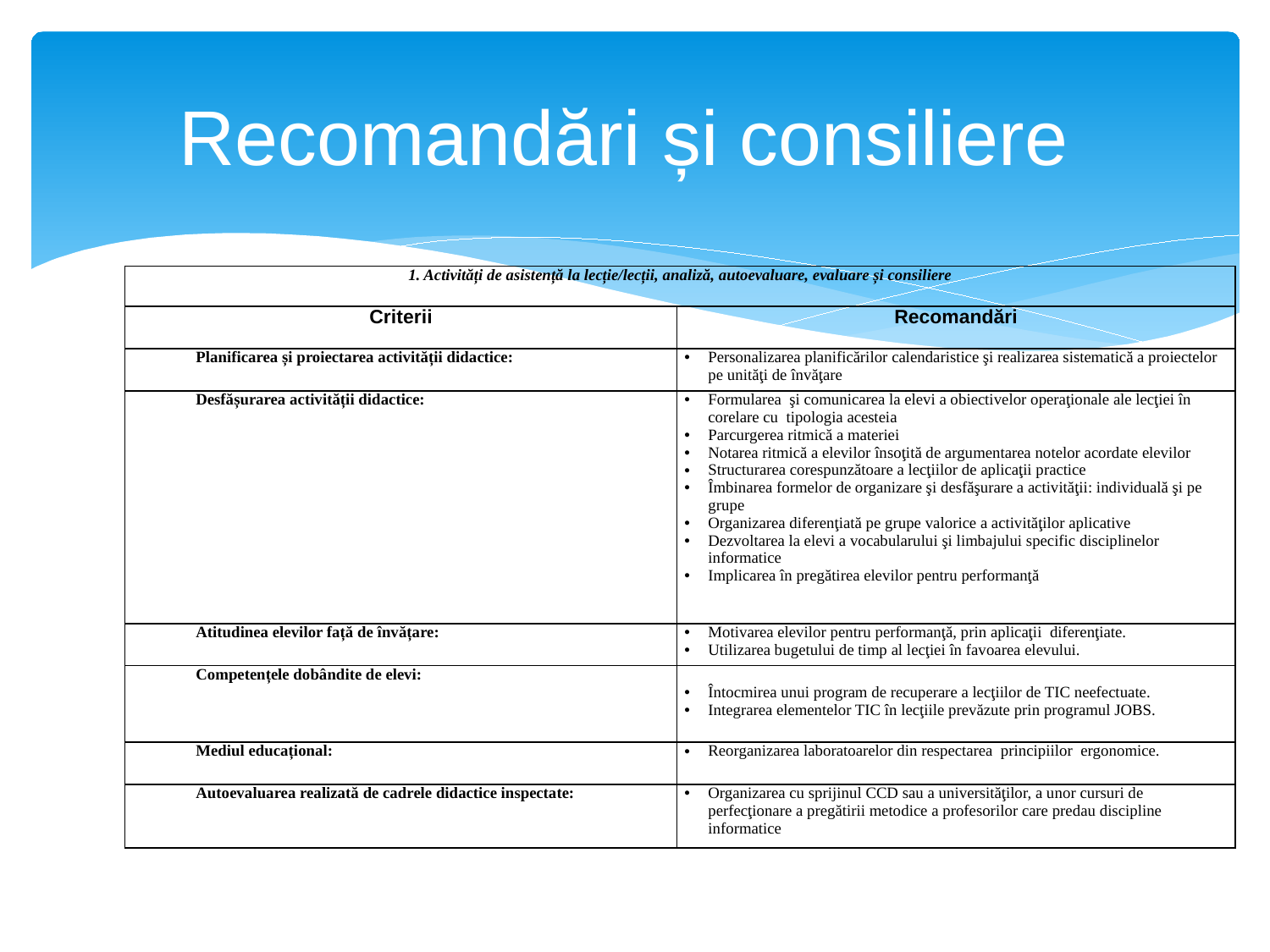

# Recomandări și consiliere
| 1. Activități de asistență la lecție/lecții, analiză, autoevaluare, evaluare și consiliere |  |
| --- | --- |
| Criterii | Recomandări |
| Planificarea și proiectarea activității didactice: | Personalizarea planificărilor calendaristice şi realizarea sistematică a proiectelor pe unităţi de învăţare |
| Desfășurarea activității didactice: | Formularea şi comunicarea la elevi a obiectivelor operaţionale ale lecţiei în corelare cu tipologia acesteia Parcurgerea ritmică a materiei Notarea ritmică a elevilor însoţită de argumentarea notelor acordate elevilor Structurarea corespunzătoare a lecţiilor de aplicaţii practice Îmbinarea formelor de organizare şi desfăşurare a activităţii: individuală şi pe grupe Organizarea diferenţiată pe grupe valorice a activităţilor aplicative Dezvoltarea la elevi a vocabularului şi limbajului specific disciplinelor informatice Implicarea în pregătirea elevilor pentru performanţă |
| Atitudinea elevilor față de învățare: | Motivarea elevilor pentru performanţă, prin aplicaţii diferenţiate. Utilizarea bugetului de timp al lecţiei în favoarea elevului. |
| Competențele dobândite de elevi: | Întocmirea unui program de recuperare a lecţiilor de TIC neefectuate. Integrarea elementelor TIC în lecţiile prevăzute prin programul JOBS. |
| Mediul educațional: | Reorganizarea laboratoarelor din respectarea principiilor ergonomice. |
| Autoevaluarea realizată de cadrele didactice inspectate: | Organizarea cu sprijinul CCD sau a universităţilor, a unor cursuri de perfecţionare a pregătirii metodice a profesorilor care predau discipline informatice |